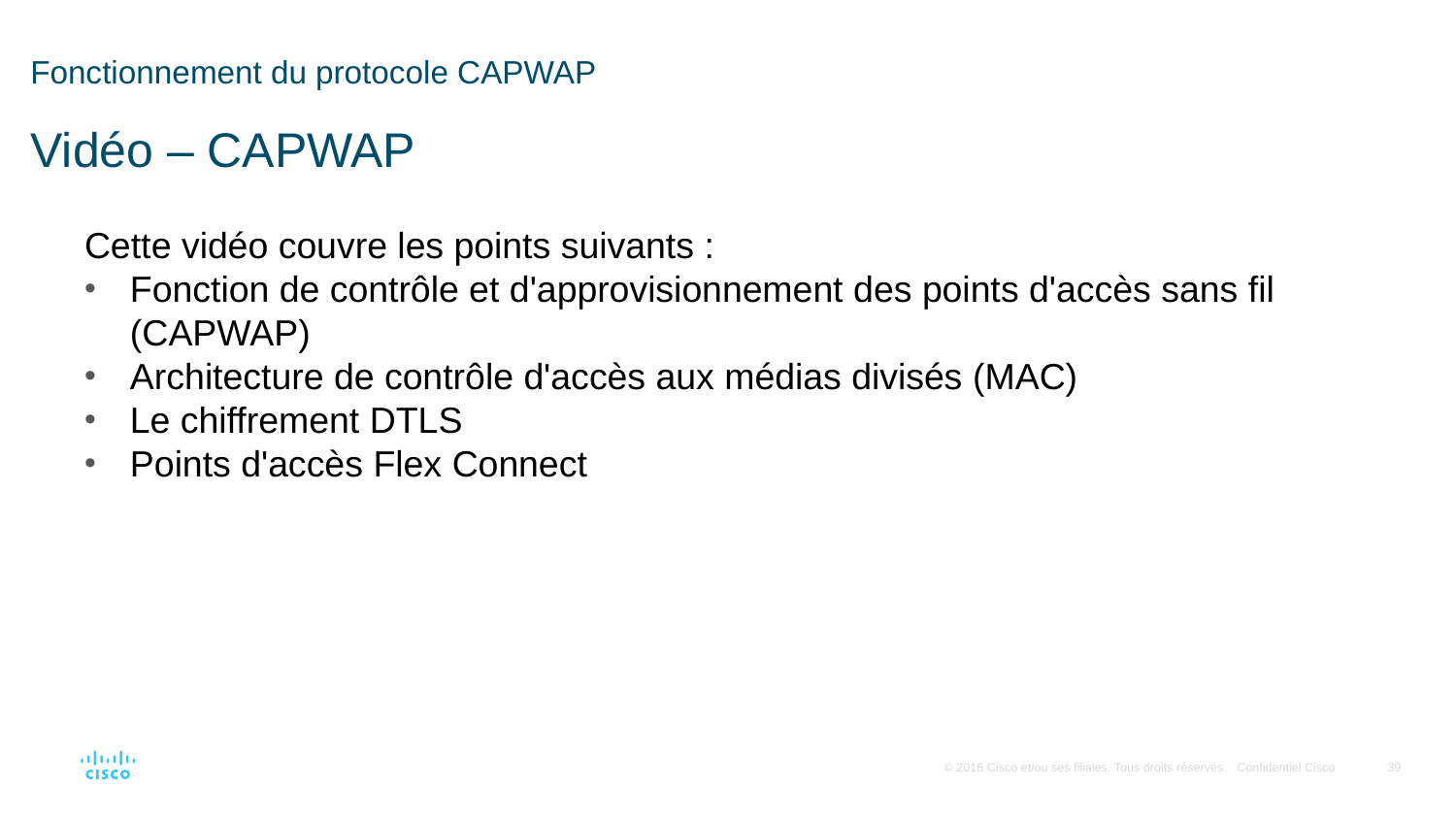

# Fonctionnement du protocole CAPWAP Vidéo – CAPWAP
Cette vidéo couvre les points suivants :
Fonction de contrôle et d'approvisionnement des points d'accès sans fil (CAPWAP)
Architecture de contrôle d'accès aux médias divisés (MAC)
Le chiffrement DTLS
Points d'accès Flex Connect